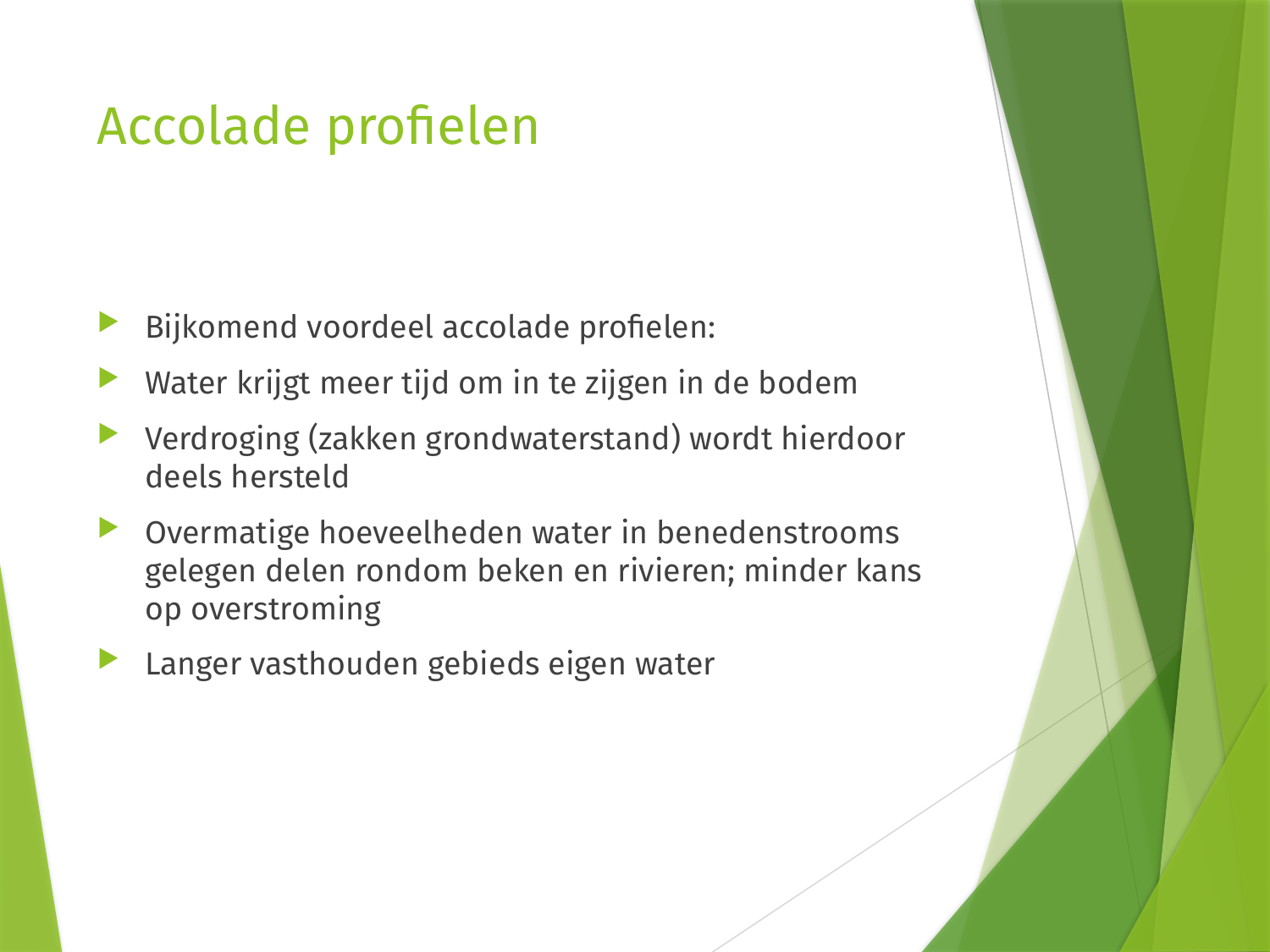

# Accolade profielen
Bijkomend voordeel accolade profielen:
Water krijgt meer tijd om in te zijgen in de bodem
Verdroging (zakken grondwaterstand) wordt hierdoor deels hersteld
Overmatige hoeveelheden water in benedenstrooms gelegen delen rondom beken en rivieren; minder kans op overstroming
Langer vasthouden gebieds eigen water